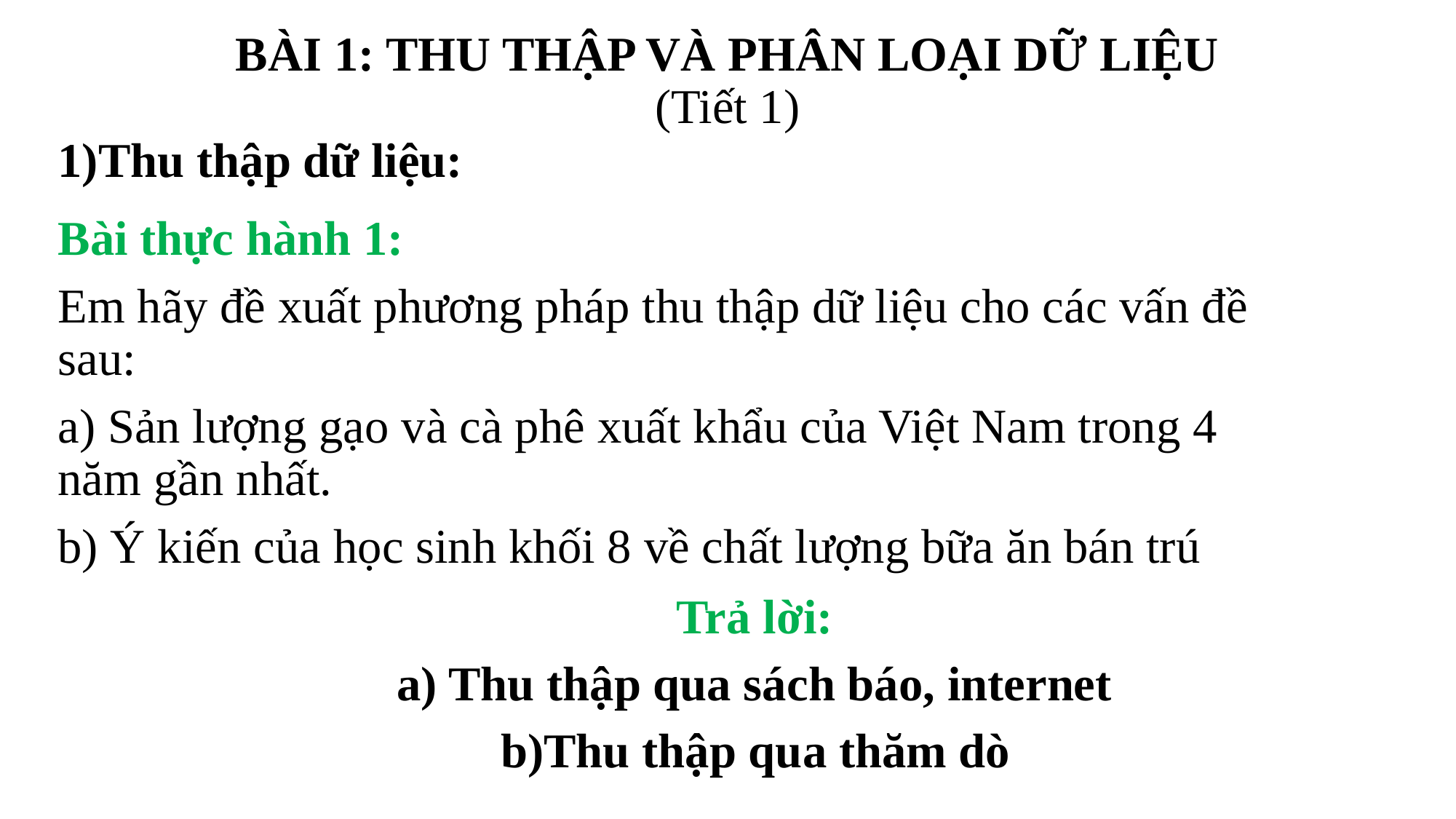

BÀI 1: THU THẬP VÀ PHÂN LOẠI DỮ LIỆU
(Tiết 1)
1)Thu thập dữ liệu:

Bài thực hành 1:
Em hãy đề xuất phương pháp thu thập dữ liệu cho các vấn đề sau:
a) Sản lượng gạo và cà phê xuất khẩu của Việt Nam trong 4 năm gần nhất.
b) Ý kiến của học sinh khối 8 về chất lượng bữa ăn bán trú

Trả lời:
a) Thu thập qua sách báo, internet
b)Thu thập qua thăm dò